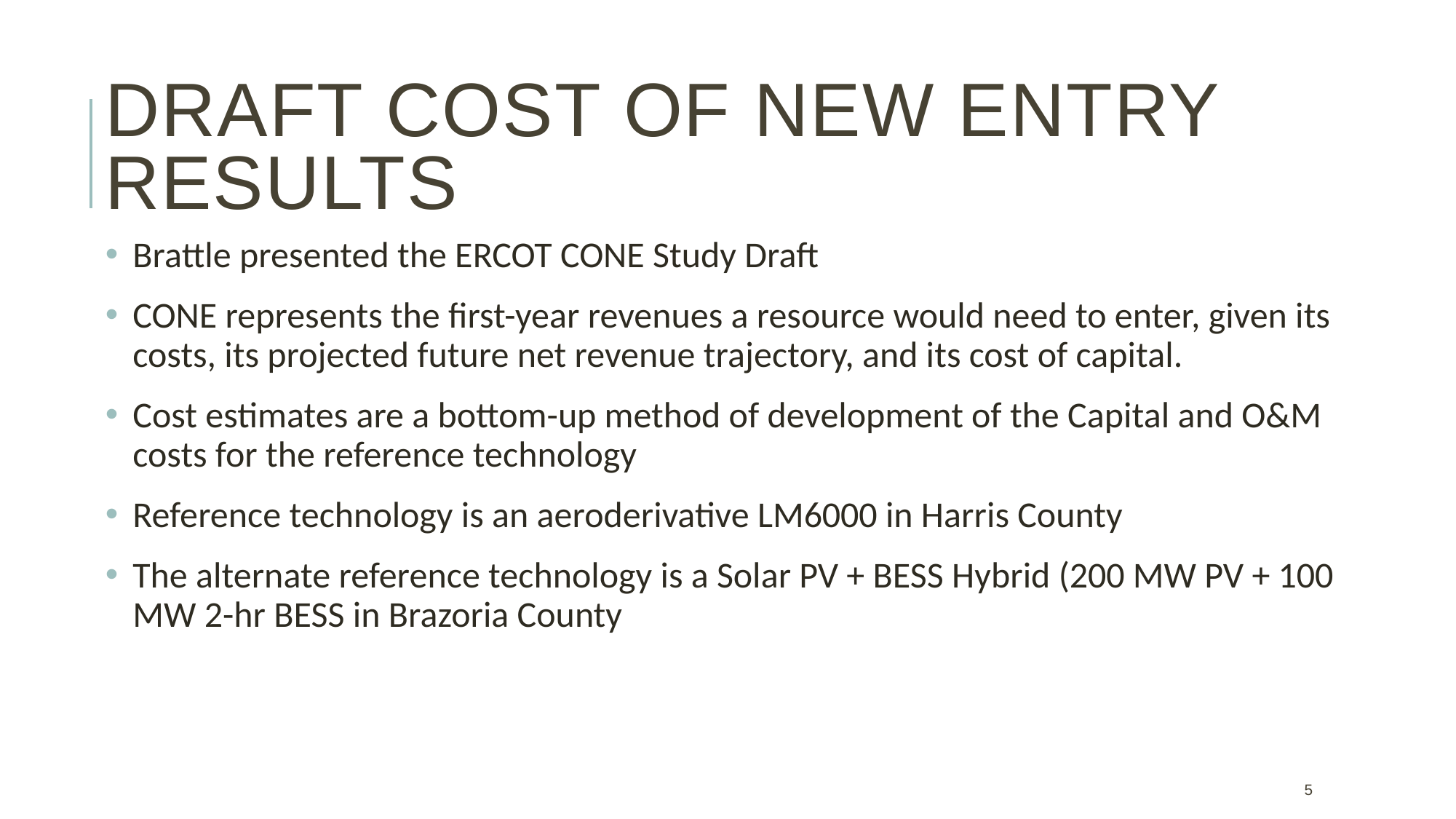

# Draft Cost of New Entry results
Brattle presented the ERCOT CONE Study Draft
CONE represents the first-year revenues a resource would need to enter, given its costs, its projected future net revenue trajectory, and its cost of capital.
Cost estimates are a bottom-up method of development of the Capital and O&M costs for the reference technology
Reference technology is an aeroderivative LM6000 in Harris County
The alternate reference technology is a Solar PV + BESS Hybrid (200 MW PV + 100 MW 2-hr BESS in Brazoria County

5